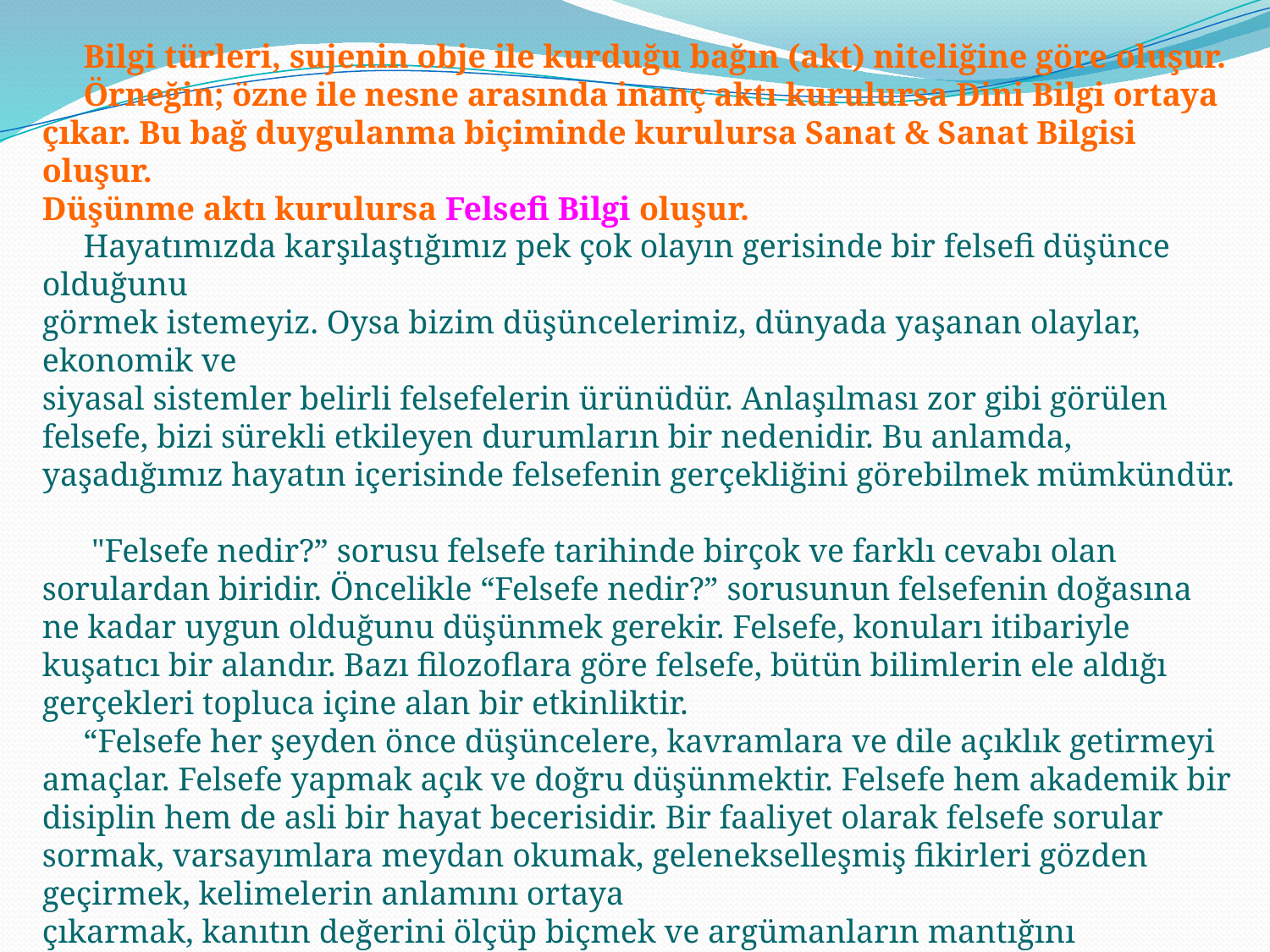

Bilgi türleri, sujenin obje ile kurduğu bağın (akt) niteliğine göre oluşur.
     Örneğin; özne ile nesne arasında inanç aktı kurulursa Dini Bilgi ortaya çıkar. Bu bağ duygulanma biçiminde kurulursa Sanat & Sanat Bilgisi oluşur.
Düşünme aktı kurulursa Felsefi Bilgi oluşur.
     Hayatımızda karşılaştığımız pek çok olayın gerisinde bir felsefi düşünce olduğunu
görmek istemeyiz. Oysa bizim düşüncelerimiz, dünyada yaşanan olaylar, ekonomik ve
siyasal sistemler belirli felsefelerin ürünüdür. Anlaşılması zor gibi görülen felsefe, bizi sürekli etkileyen durumların bir nedenidir. Bu anlamda, yaşadığımız hayatın içerisinde felsefenin gerçekliğini görebilmek mümkündür.

      "Felsefe nedir?” sorusu felsefe tarihinde birçok ve farklı cevabı olan sorulardan biridir. Öncelikle “Felsefe nedir?” sorusunun felsefenin doğasına ne kadar uygun olduğunu düşünmek gerekir. Felsefe, konuları itibariyle kuşatıcı bir alandır. Bazı filozoflara göre felsefe, bütün bilimlerin ele aldığı gerçekleri topluca içine alan bir etkinliktir.
     “Felsefe her şeyden önce düşüncelere, kavramlara ve dile açıklık getirmeyi amaçlar. Felsefe yapmak açık ve doğru düşünmektir. Felsefe hem akademik bir disiplin hem de asli bir hayat becerisidir. Bir faaliyet olarak felsefe sorular sormak, varsayımlara meydan okumak, gelenekselleşmiş fikirleri gözden geçirmek, kelimelerin anlamını ortaya
çıkarmak, kanıtın değerini ölçüp biçmek ve argümanların mantığını incelemektir.”
(Mel Thompson, Felsefeyi Anlamak)